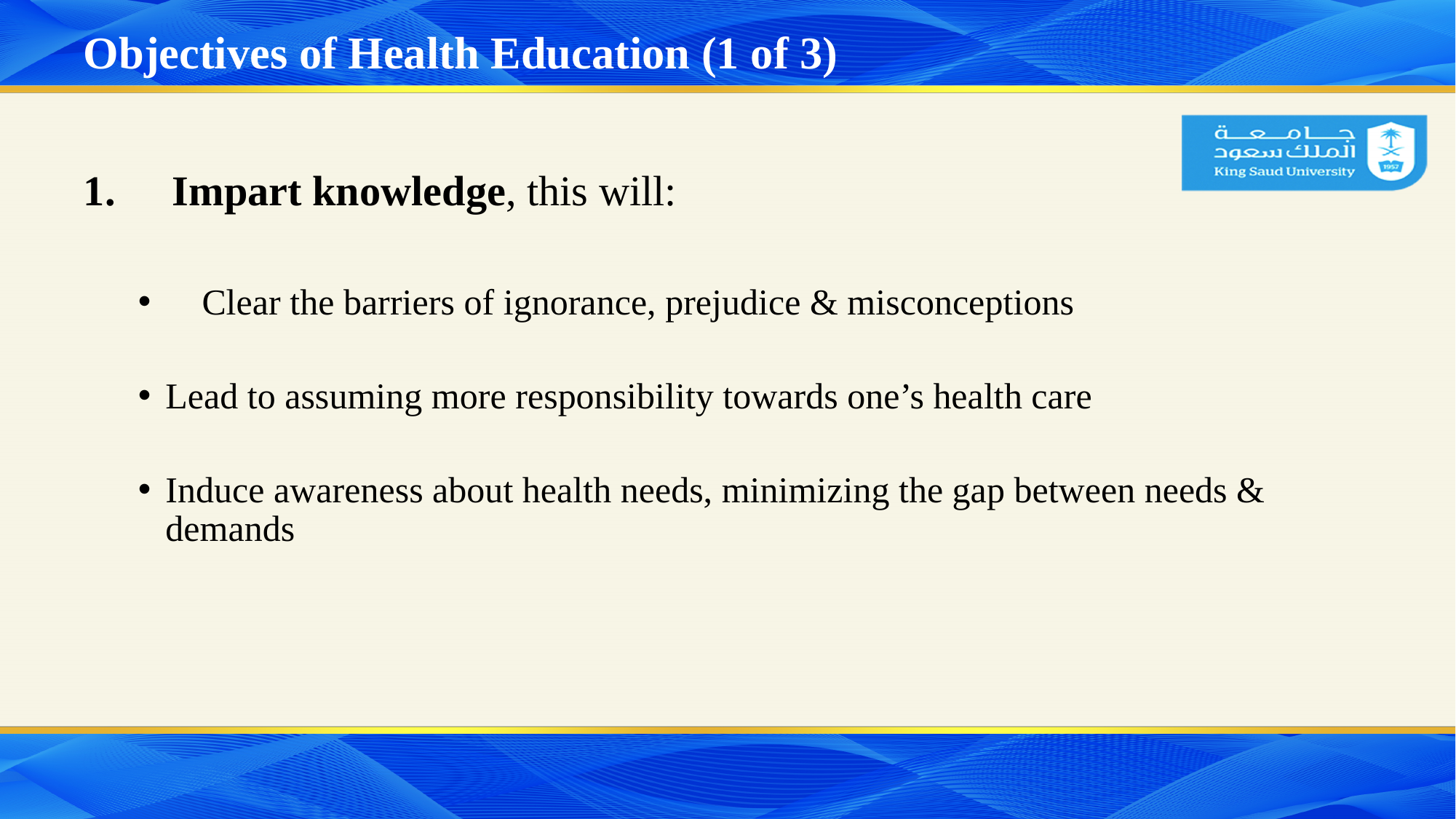

# Objectives of Health Education (1 of 3)
Impart knowledge, this will:

Clear the barriers of ignorance, prejudice & misconceptions

Lead to assuming more responsibility towards one’s health care

Induce awareness about health needs, minimizing the gap between needs & demands